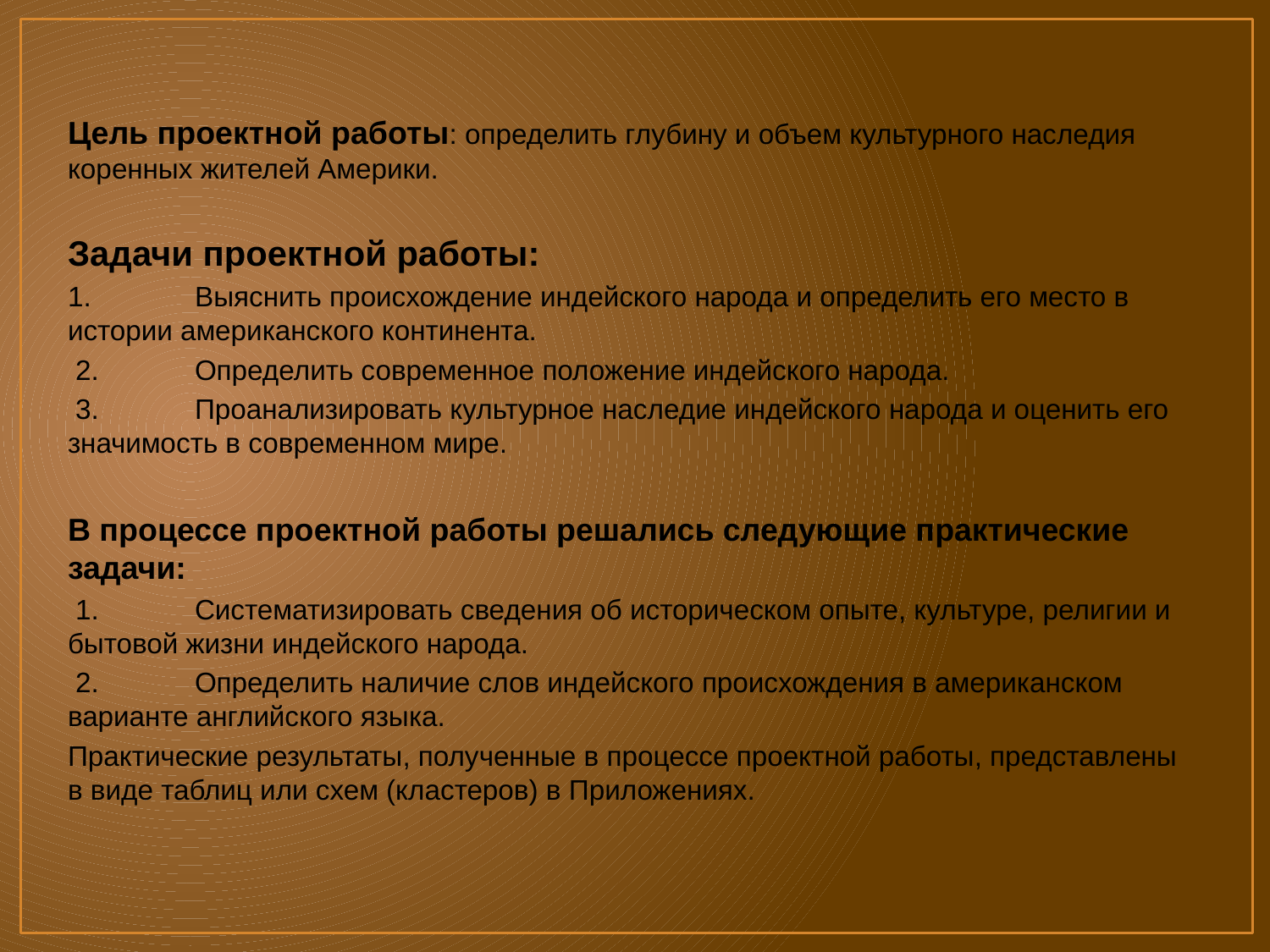

Цель проектной работы: определить глубину и объем культурного наследия коренных жителей Америки.

Задачи проектной работы:
1.	Выяснить происхождение индейского народа и определить его место в истории американского континента.
 2.	Определить современное положение индейского народа.
 3.	Проанализировать культурное наследие индейского народа и оценить его значимость в современном мире.

В процессе проектной работы решались следующие практические задачи:
 1.	Систематизировать сведения об историческом опыте, культуре, религии и бытовой жизни индейского народа.
 2.	Определить наличие слов индейского происхождения в американском варианте английского языка.
Практические результаты, полученные в процессе проектной работы, представлены в виде таблиц или схем (кластеров) в Приложениях.